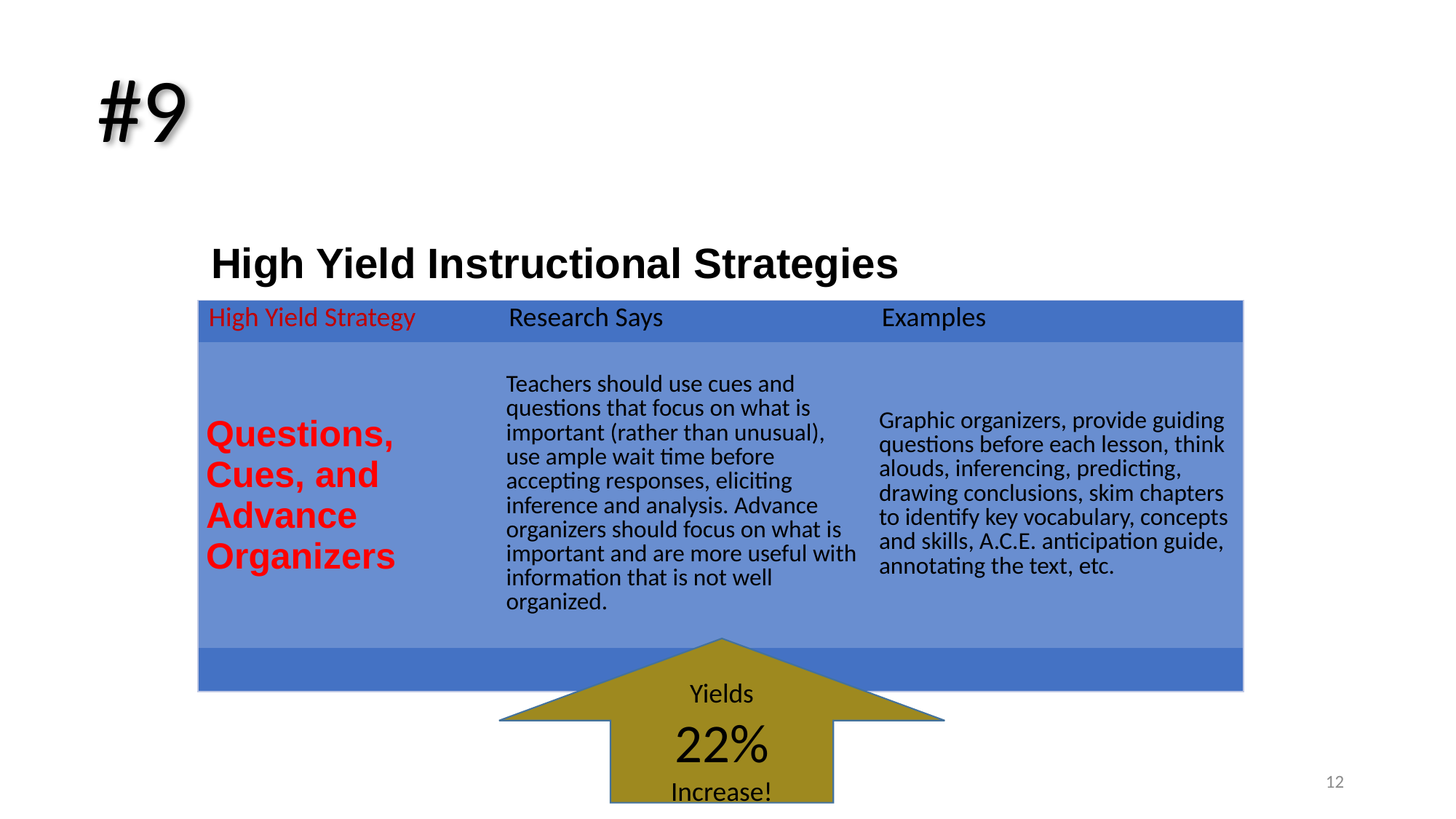

#9
High Yield Instructional Strategies

| High Yield Strategy | Research Says | Examples |
| --- | --- | --- |
| Questions, Cues, and Advance Organizers | Teachers should use cues and questions that focus on what is important (rather than unusual), use ample wait time before accepting responses, eliciting inference and analysis. Advance organizers should focus on what is important and are more useful with information that is not well organized. | Graphic organizers, provide guiding questions before each lesson, think alouds, inferencing, predicting, drawing conclusions, skim chapters to identify key vocabulary, concepts and skills, A.C.E. anticipation guide, annotating the text, etc. |
|  |  |  |
Yields
22%
Increase!
12